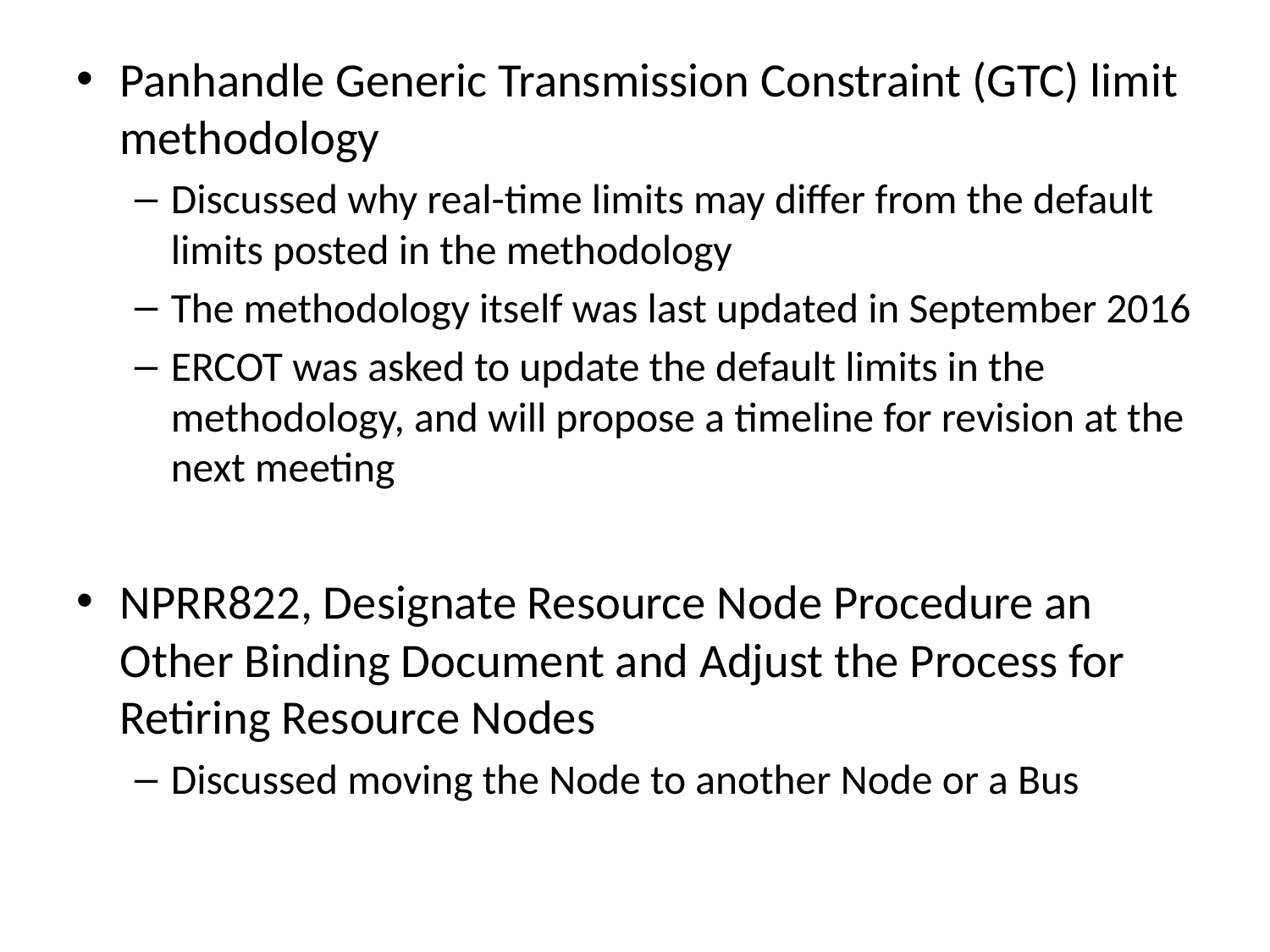

Panhandle Generic Transmission Constraint (GTC) limit methodology
Discussed why real-time limits may differ from the default limits posted in the methodology
The methodology itself was last updated in September 2016
ERCOT was asked to update the default limits in the methodology, and will propose a timeline for revision at the next meeting

NPRR822, Designate Resource Node Procedure an Other Binding Document and Adjust the Process for Retiring Resource Nodes
Discussed moving the Node to another Node or a Bus